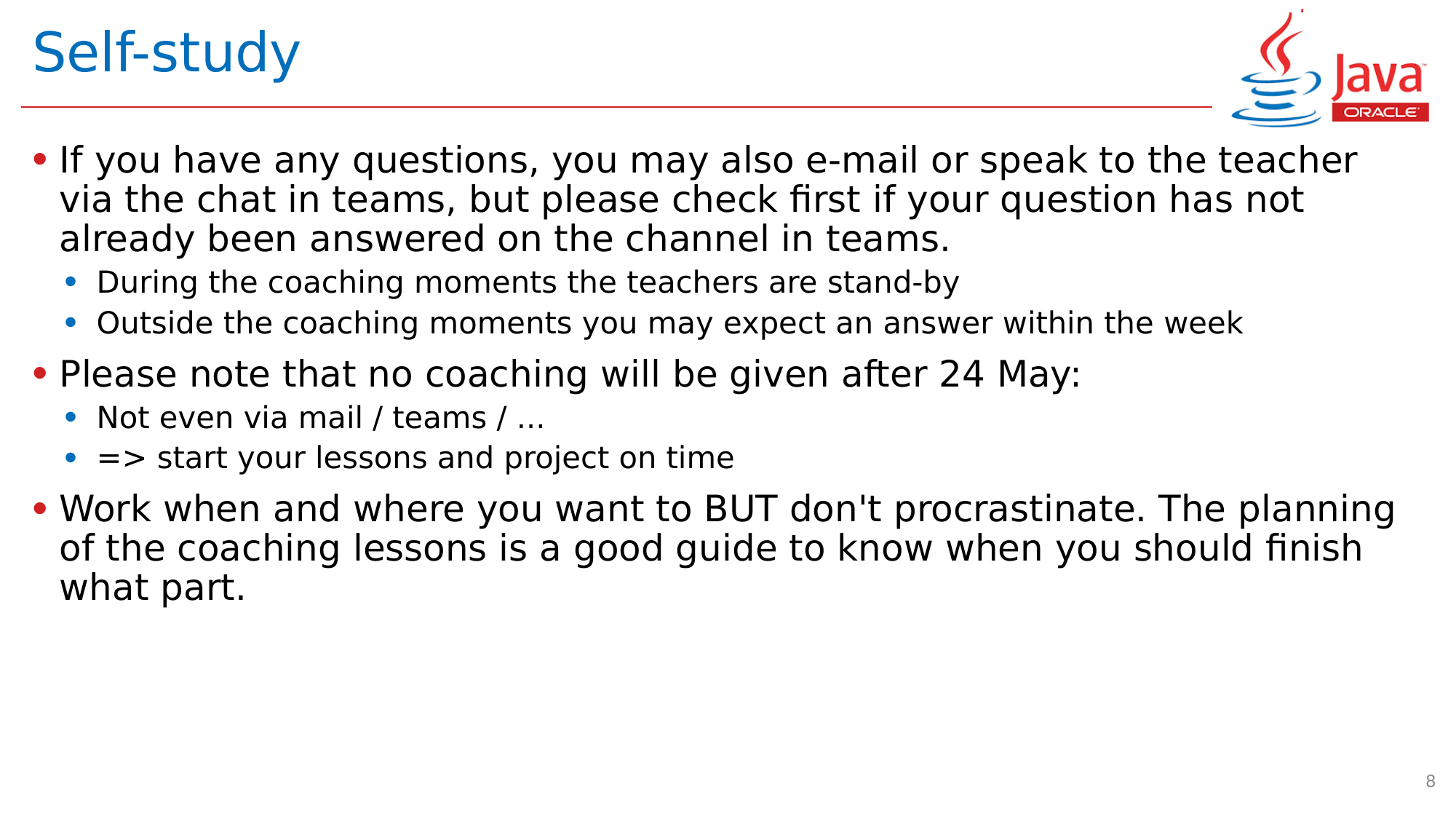

# Self-study
If you have any questions, you may also e-mail or speak to the teacher via the chat in teams, but please check first if your question has not already been answered on the channel in teams.
During the coaching moments the teachers are stand-by
Outside the coaching moments you may expect an answer within the week
Please note that no coaching will be given after 24 May:
Not even via mail / teams / ...
=> start your lessons and project on time
Work when and where you want to BUT don't procrastinate. The planning of the coaching lessons is a good guide to know when you should finish what part.

8